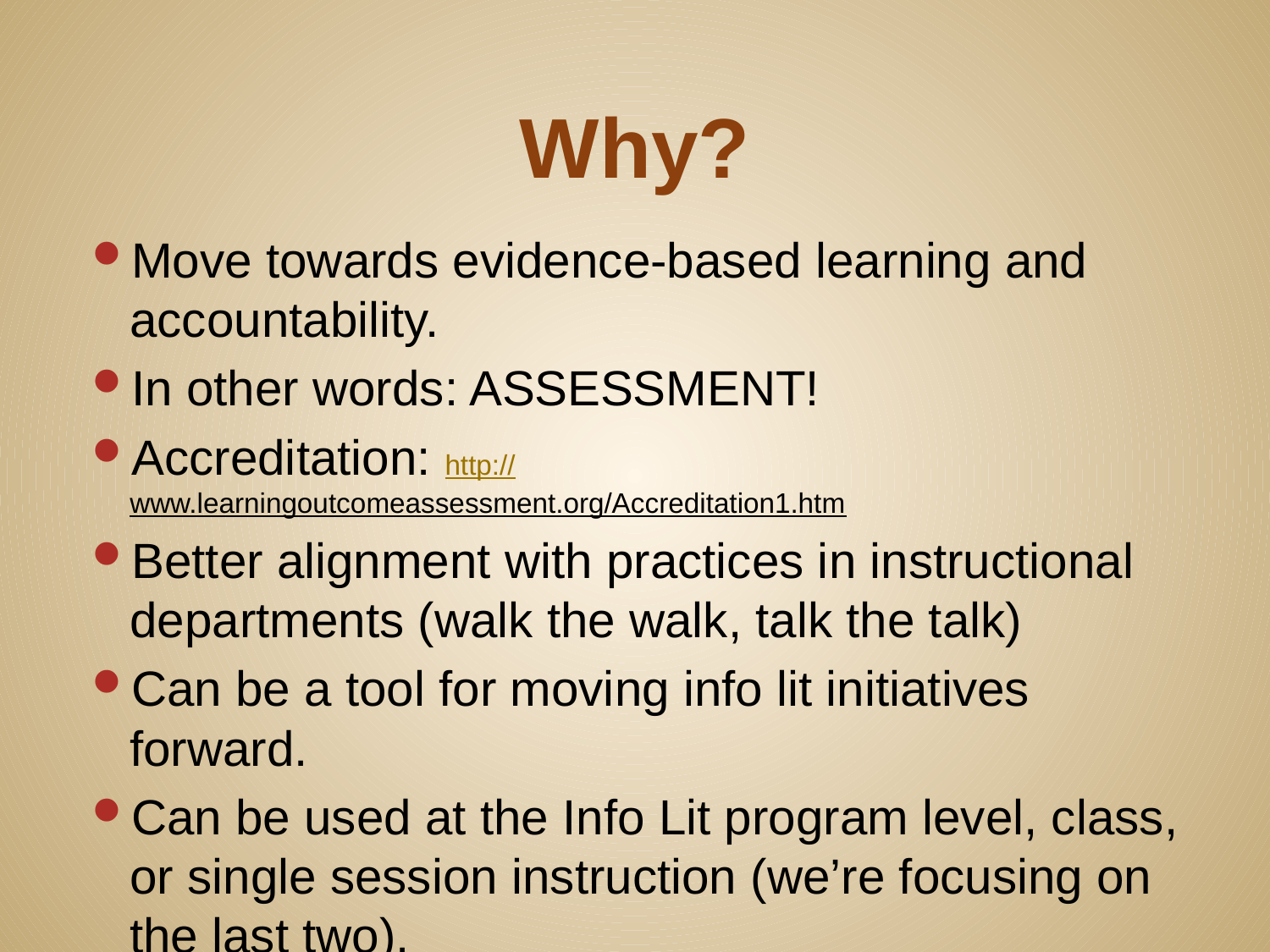

# Why?
Move towards evidence-based learning and accountability.
In other words: ASSESSMENT!
Accreditation: http://www.learningoutcomeassessment.org/Accreditation1.htm
Better alignment with practices in instructional departments (walk the walk, talk the talk)
Can be a tool for moving info lit initiatives forward.
Can be used at the Info Lit program level, class, or single session instruction (we’re focusing on the last two).